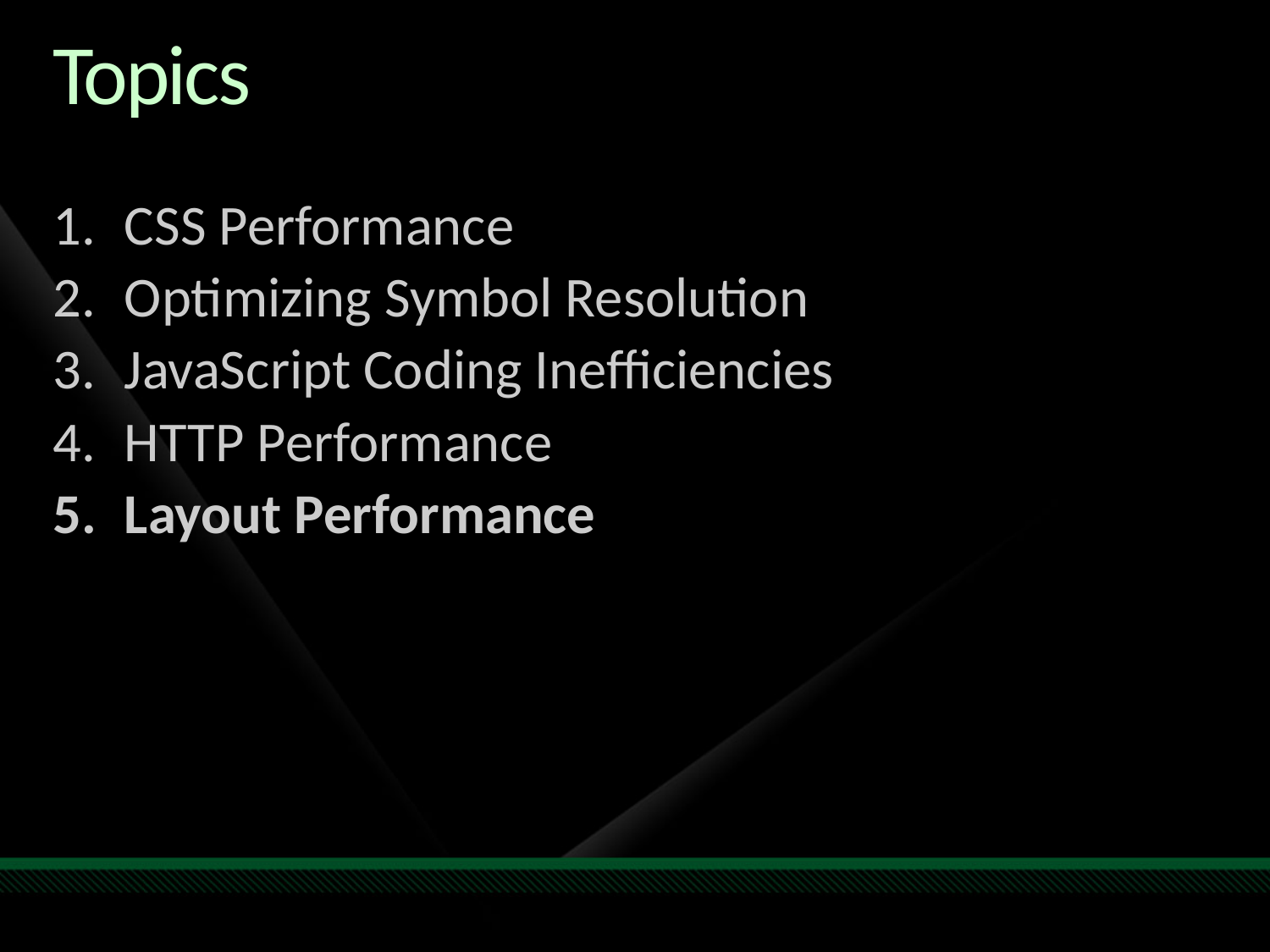

# Topics
CSS Performance
Optimizing Symbol Resolution
JavaScript Coding Inefficiencies
HTTP Performance
Layout Performance